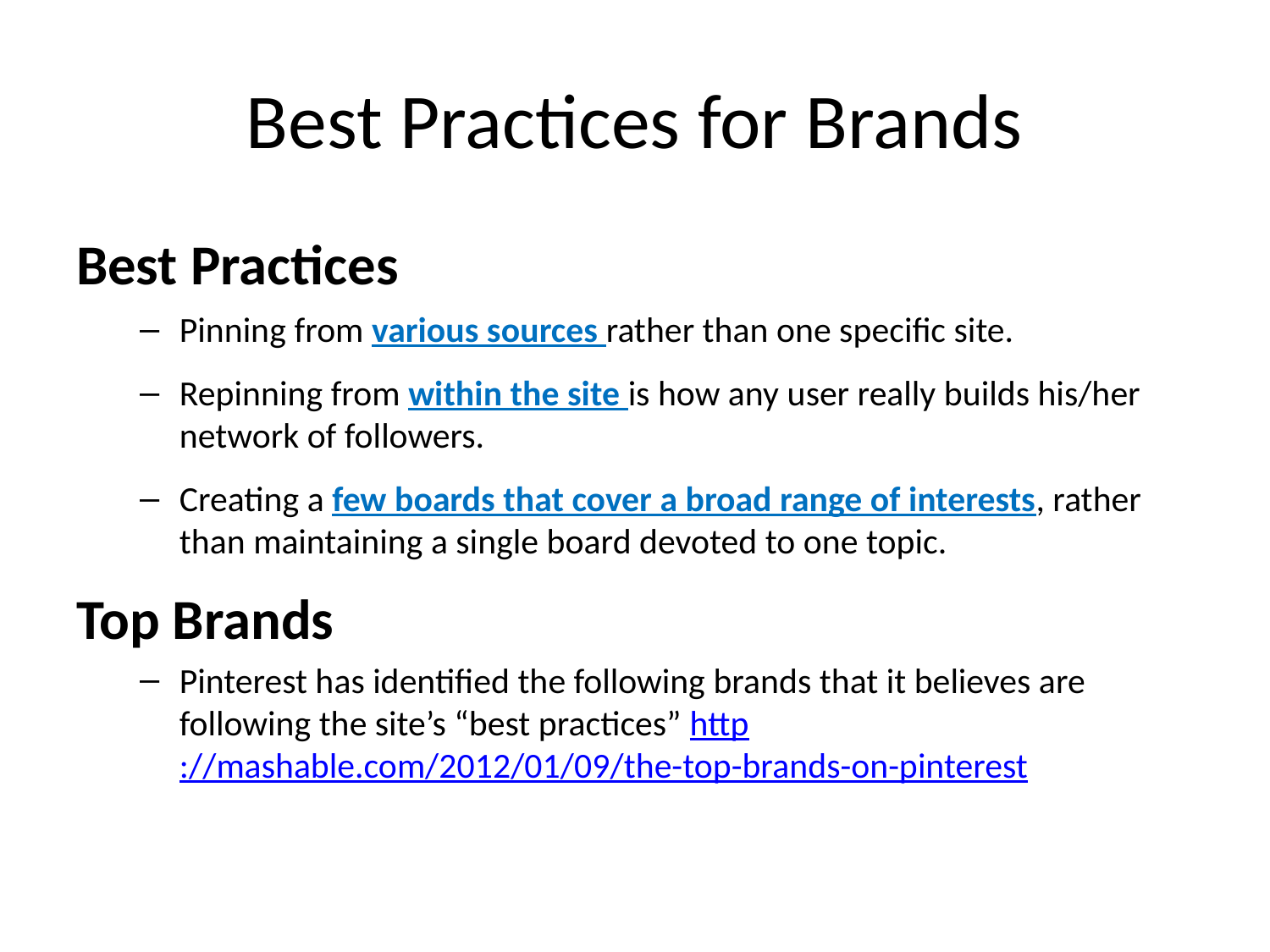

# Best Practices for Brands
Best Practices
Pinning from various sources rather than one specific site.
Repinning from within the site is how any user really builds his/her network of followers.
Creating a few boards that cover a broad range of interests, rather than maintaining a single board devoted to one topic.
Top Brands
Pinterest has identified the following brands that it believes are following the site’s “best practices” http://mashable.com/2012/01/09/the-top-brands-on-pinterest